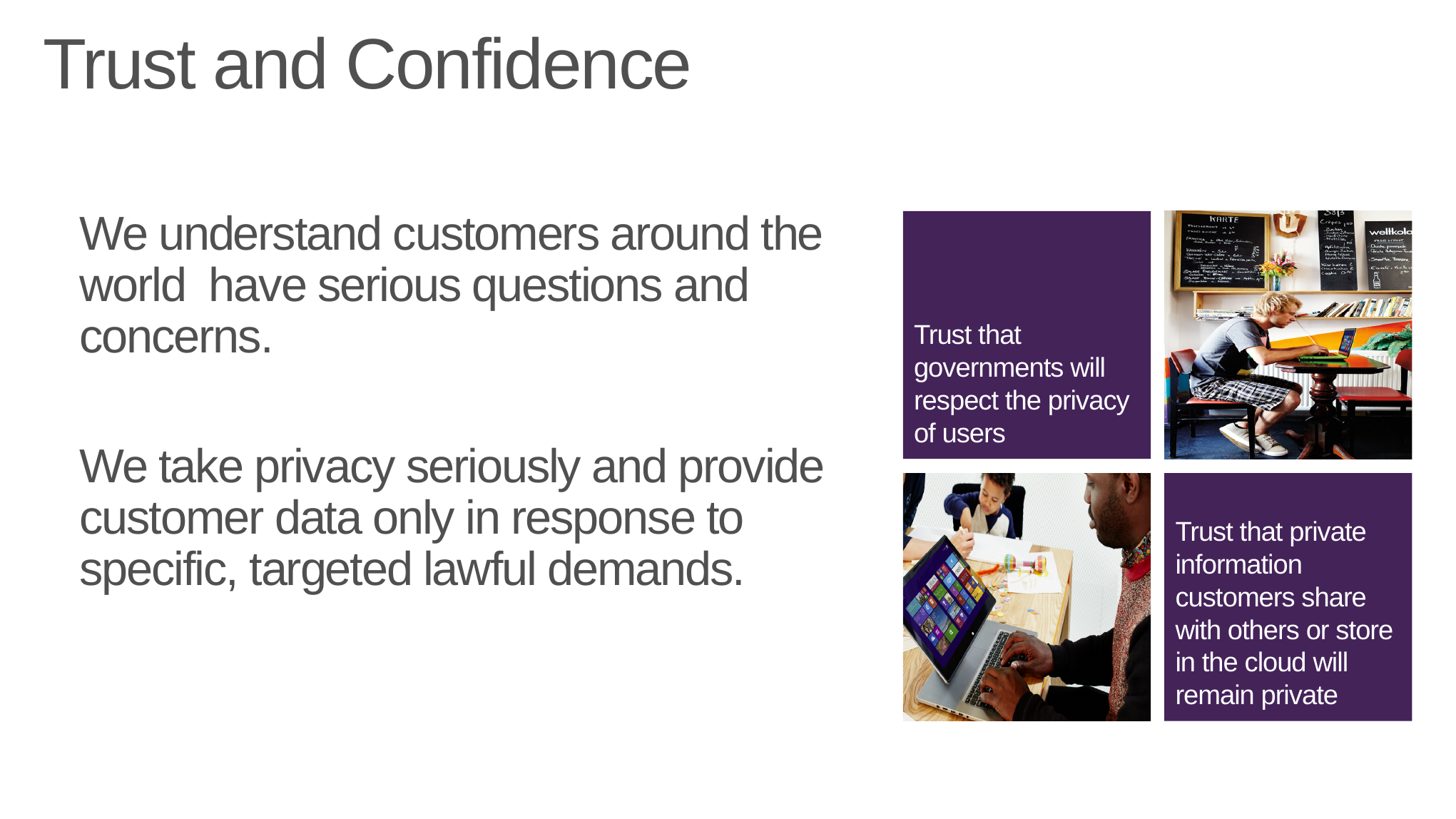

# Trust and Confidence
We understand customers around the world  have serious questions and concerns.

We take privacy seriously and provide customer data only in response to specific, targeted lawful demands.

Trust that governments will respect the privacy of users

Trust that private information customers share with others or store in the cloud will remain private